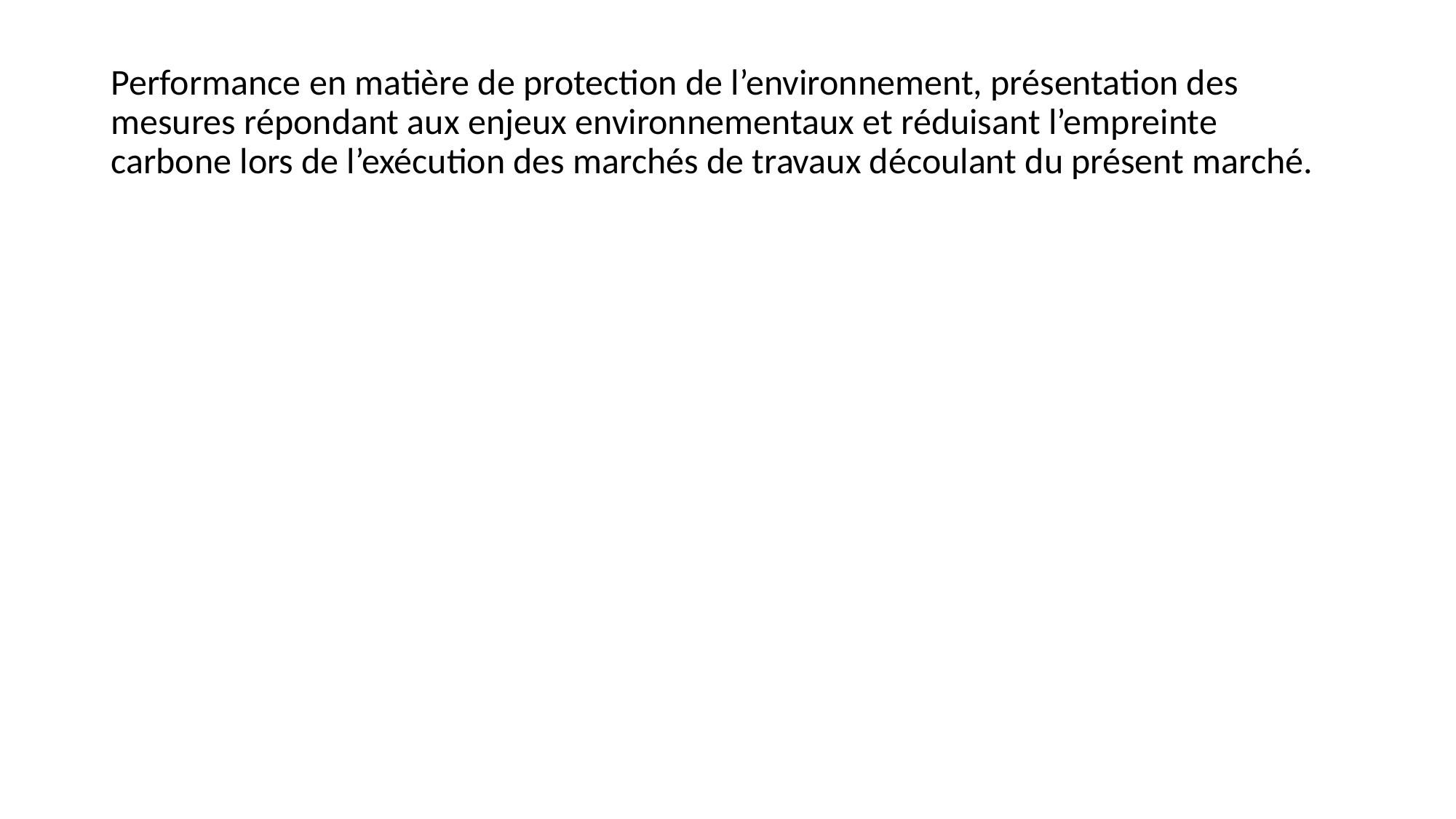

# Performance en matière de protection de l’environnement, présentation des mesures répondant aux enjeux environnementaux et réduisant l’empreinte carbone lors de l’exécution des marchés de travaux découlant du présent marché.